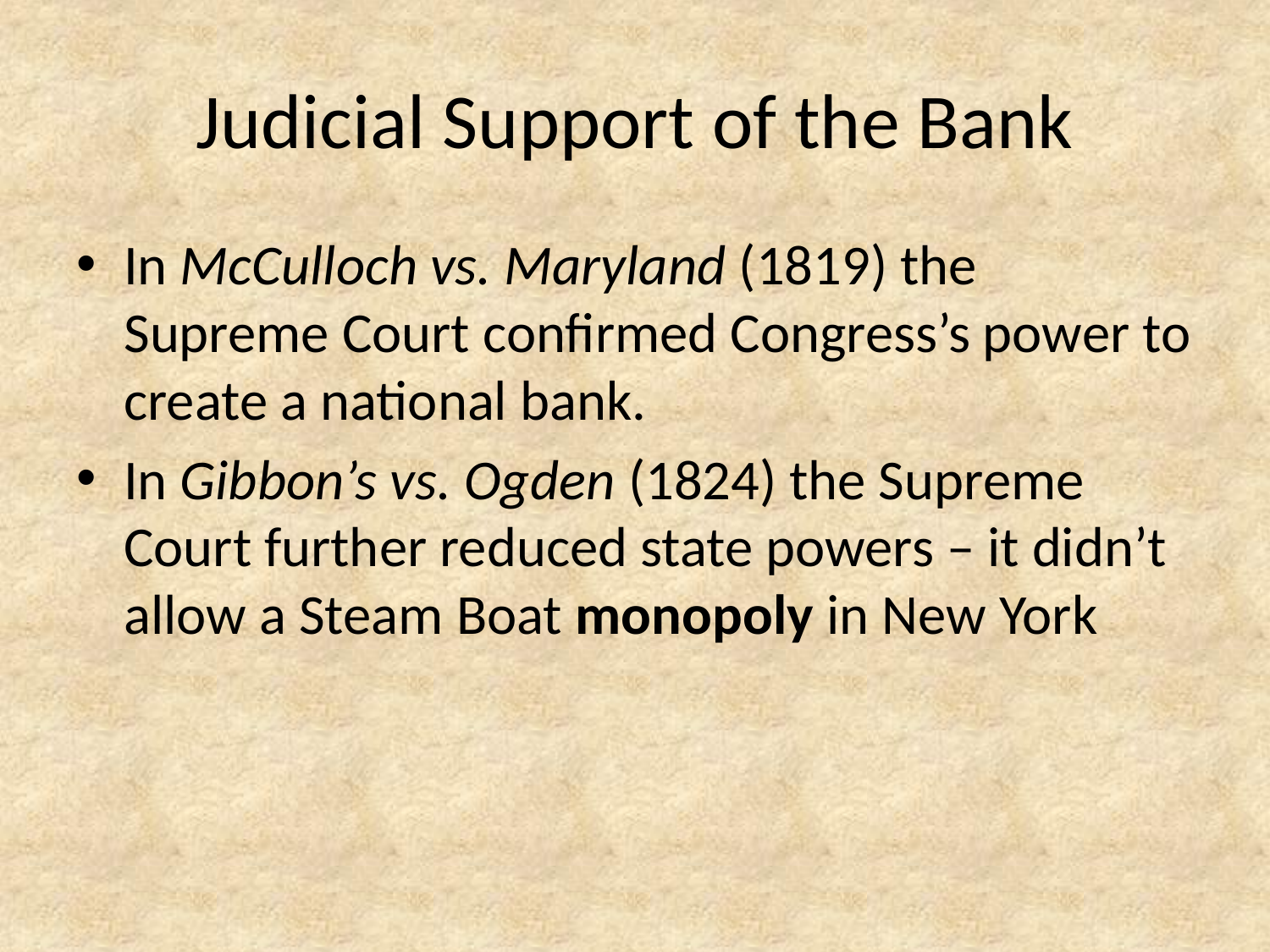

# Judicial Support of the Bank
In McCulloch vs. Maryland (1819) the Supreme Court confirmed Congress’s power to create a national bank.
In Gibbon’s vs. Ogden (1824) the Supreme Court further reduced state powers – it didn’t allow a Steam Boat monopoly in New York